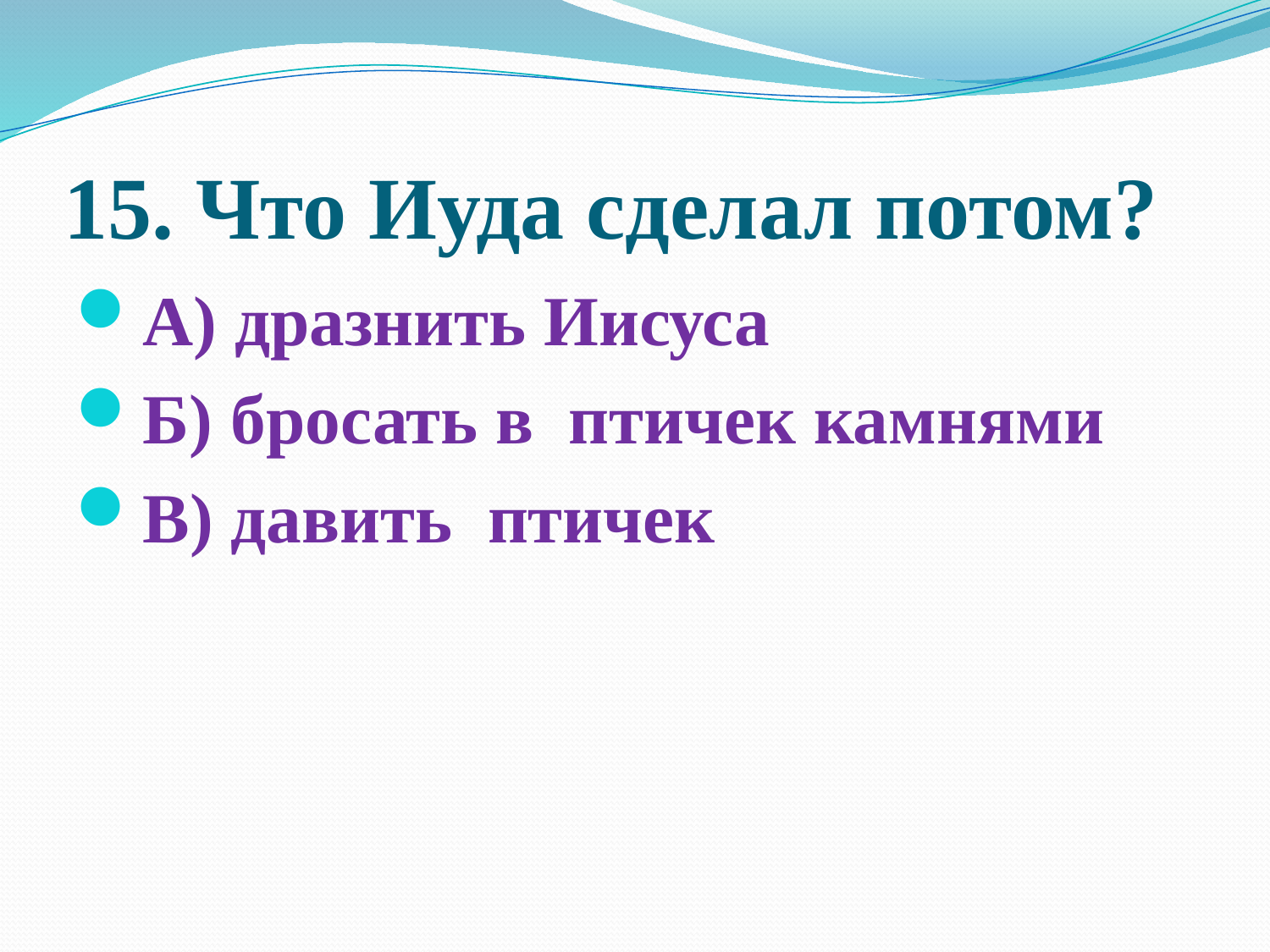

# 15. Что Иуда сделал потом?
А) дразнить Иисуса
Б) бросать в  птичек камнями
В) давить  птичек